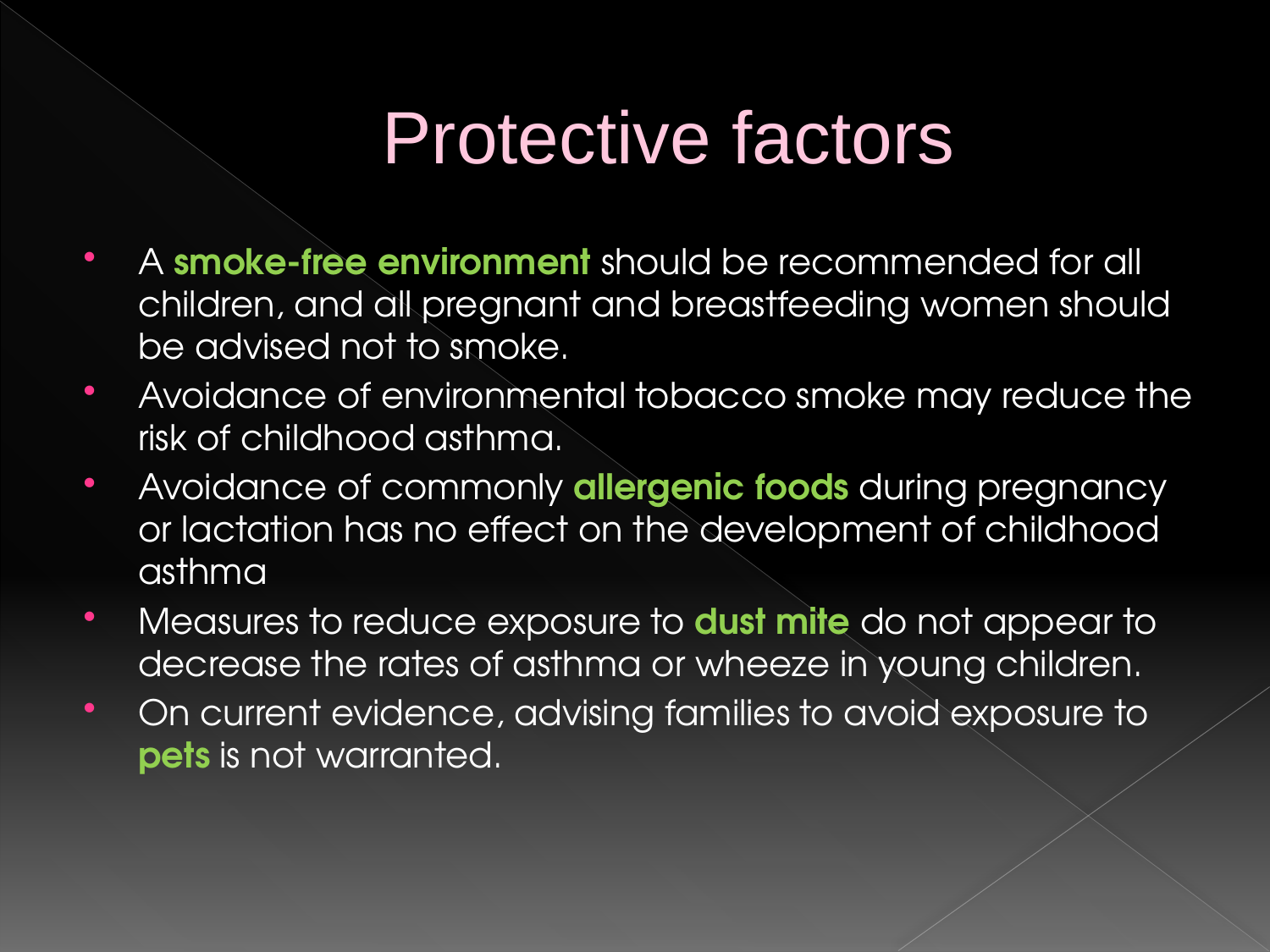

# Protective factors
A smoke-free environment should be recommended for all children, and all pregnant and breastfeeding women should be advised not to smoke.
Avoidance of environmental tobacco smoke may reduce the risk of childhood asthma.
Avoidance of commonly allergenic foods during pregnancy or lactation has no effect on the development of childhood asthma
Measures to reduce exposure to dust mite do not appear to decrease the rates of asthma or wheeze in young children.
On current evidence, advising families to avoid exposure to pets is not warranted.